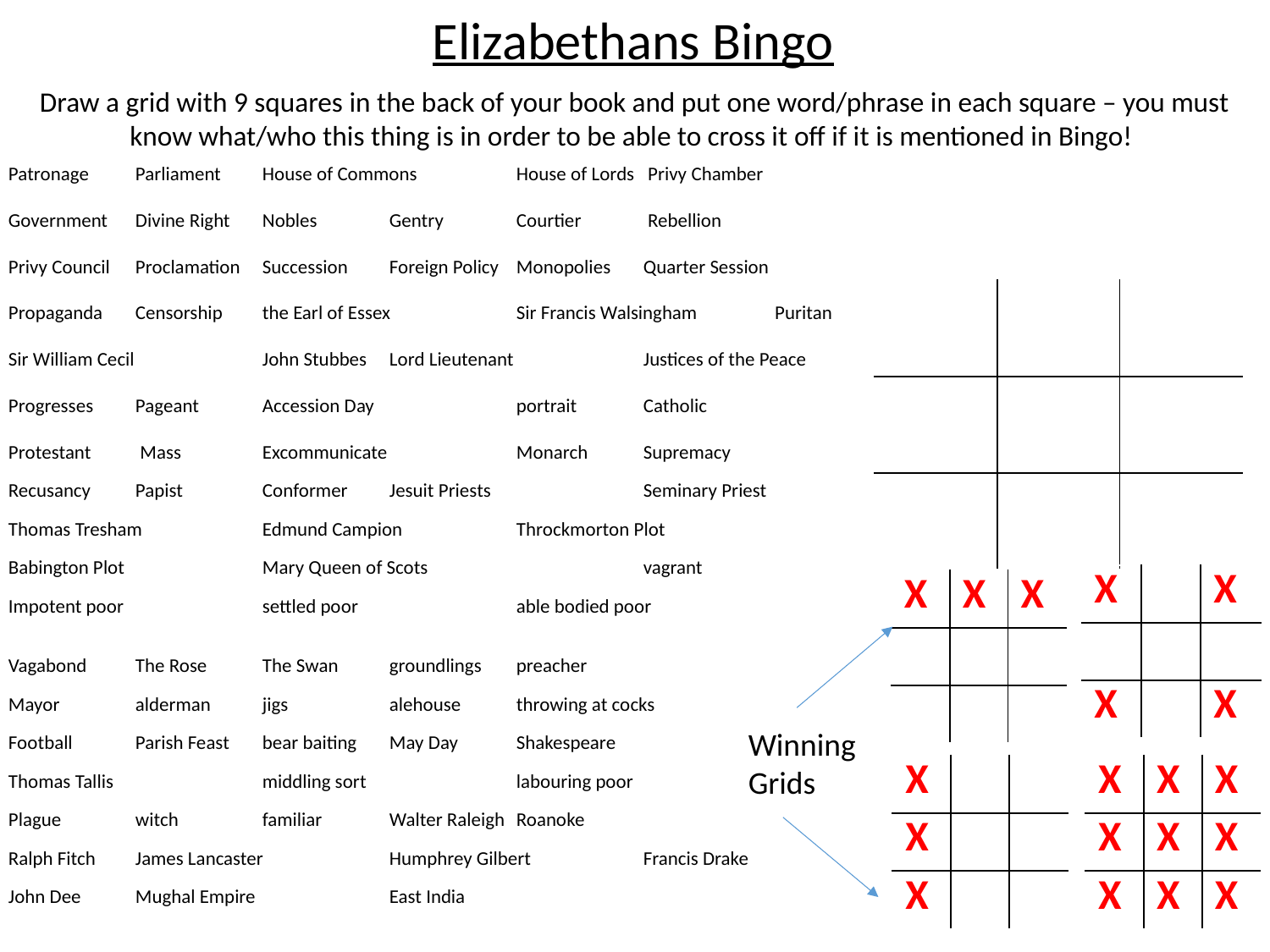

# Elizabethans Bingo
Draw a grid with 9 squares in the back of your book and put one word/phrase in each square – you must know what/who this thing is in order to be able to cross it off if it is mentioned in Bingo!
Patronage 	Parliament	House of Commons 	House of Lords 	 Privy Chamber

Government 	Divine Right 	Nobles 	Gentry 	Courtier 	 Rebellion

Privy Council  	Proclamation 	Succession 	Foreign Policy 	Monopolies 	Quarter Session
Propaganda 	Censorship	the Earl of Essex	Sir Francis Walsingham	 Puritan

Sir William Cecil		John Stubbes	Lord Lieutenant		Justices of the Peace
Progresses	Pageant	Accession Day		portrait	Catholic

Protestant	 Mass 	Excommunicate 	Monarch 	Supremacy
Recusancy 	Papist 	Conformer 	Jesuit Priests 		Seminary Priest
Thomas Tresham	Edmund Campion	Throckmorton Plot
Babington Plot		Mary Queen of Scots		vagrant
Impotent poor		settled poor		able bodied poor
Vagabond	The Rose	The Swan	groundlings	preacher
Mayor	alderman	jigs	alehouse	throwing at cocks
Football	Parish Feast	bear baiting	May Day	Shakespeare
Thomas Tallis		middling sort		labouring poor
Plague	witch	familiar	Walter Raleigh	Roanoke
Ralph Fitch	James Lancaster	Humphrey Gilbert	Francis Drake
John Dee	Mughal Empire		East India
|  |  |  |
| --- | --- | --- |
|  |  |  |
|  |  |  |
| X |  | X |
| --- | --- | --- |
|  |  |  |
| X |  | X |
| X | X | X |
| --- | --- | --- |
|  |  |  |
|  |  |  |
Winning Grids
| X |  |  |
| --- | --- | --- |
| X |  |  |
| X |  |  |
| X | X | X |
| --- | --- | --- |
| X | X | X |
| X | X | X |